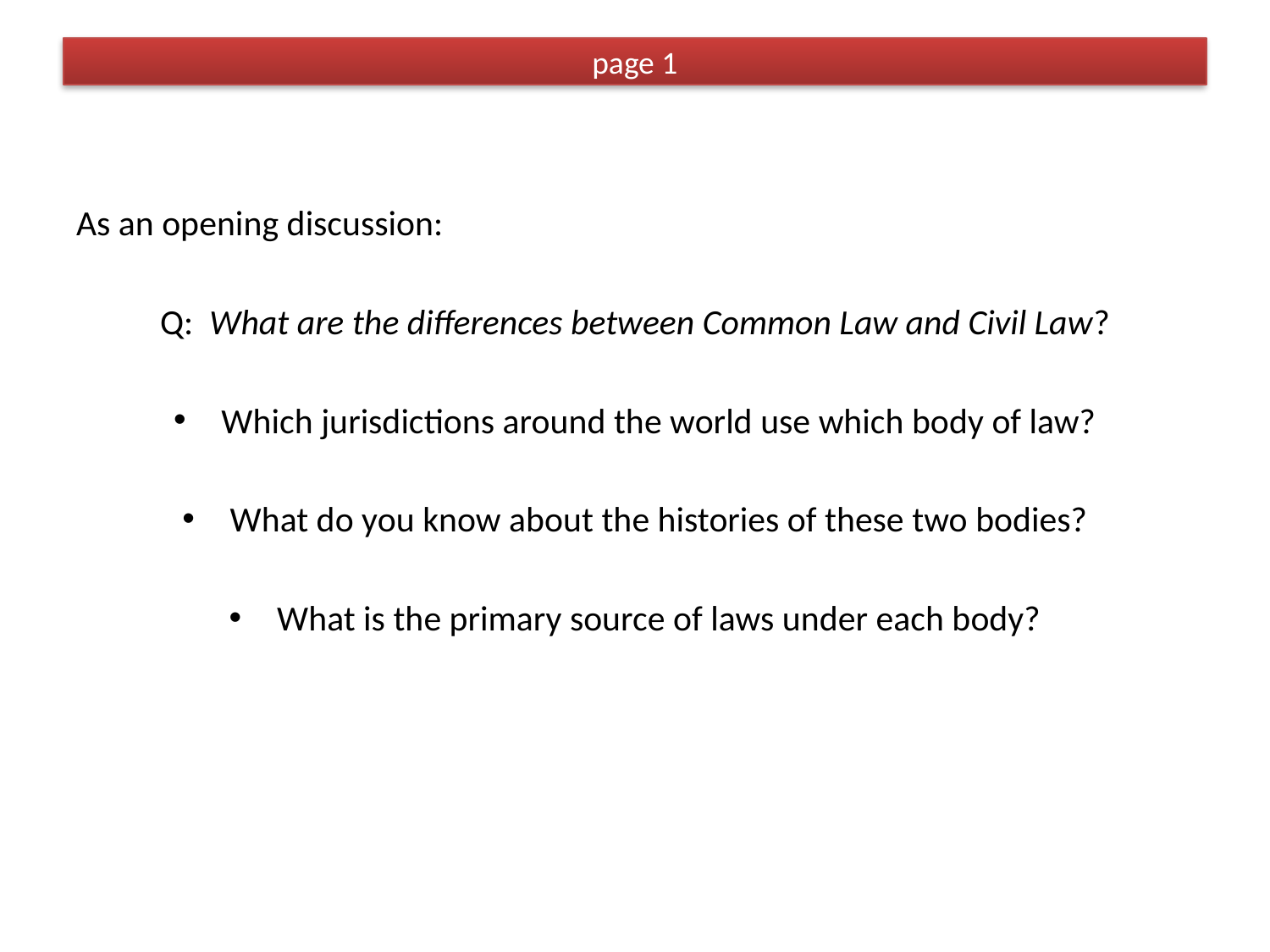

# page 1

As an opening discussion:

Q:  What are the differences between Common Law and Civil Law?

Which jurisdictions around the world use which body of law?

What do you know about the histories of these two bodies?

What is the primary source of laws under each body?